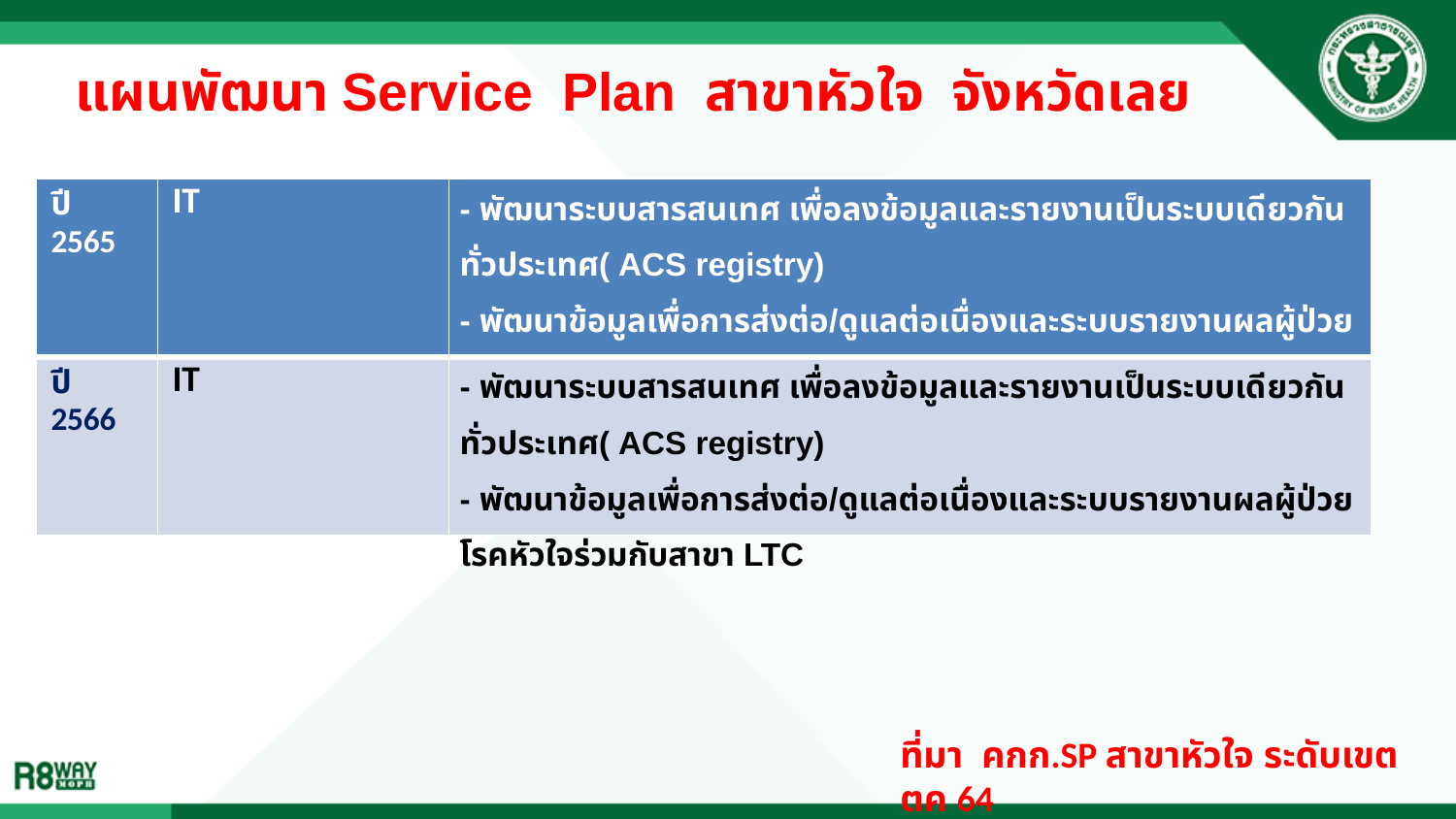

# แผนพัฒนา Service  Plan  สาขาหัวใจ  จังหวัดเลย

| ปี 2565 | IT | - พัฒนาระบบสารสนเทศ เพื่อลงข้อมูลและรายงานเป็นระบบเดียวกันทั่วประเทศ( ACS registry) - พัฒนาข้อมูลเพื่อการส่งต่อ/ดูแลต่อเนื่องและระบบรายงานผลผู้ป่วยโรคหัวใจร่วมกับสาขา LTC |
| --- | --- | --- |
| ปี 2566 | IT | - พัฒนาระบบสารสนเทศ เพื่อลงข้อมูลและรายงานเป็นระบบเดียวกันทั่วประเทศ( ACS registry) - พัฒนาข้อมูลเพื่อการส่งต่อ/ดูแลต่อเนื่องและระบบรายงานผลผู้ป่วยโรคหัวใจร่วมกับสาขา LTC |
ที่มา  คกก.SP สาขาหัวใจ ระดับเขต  ตค 64